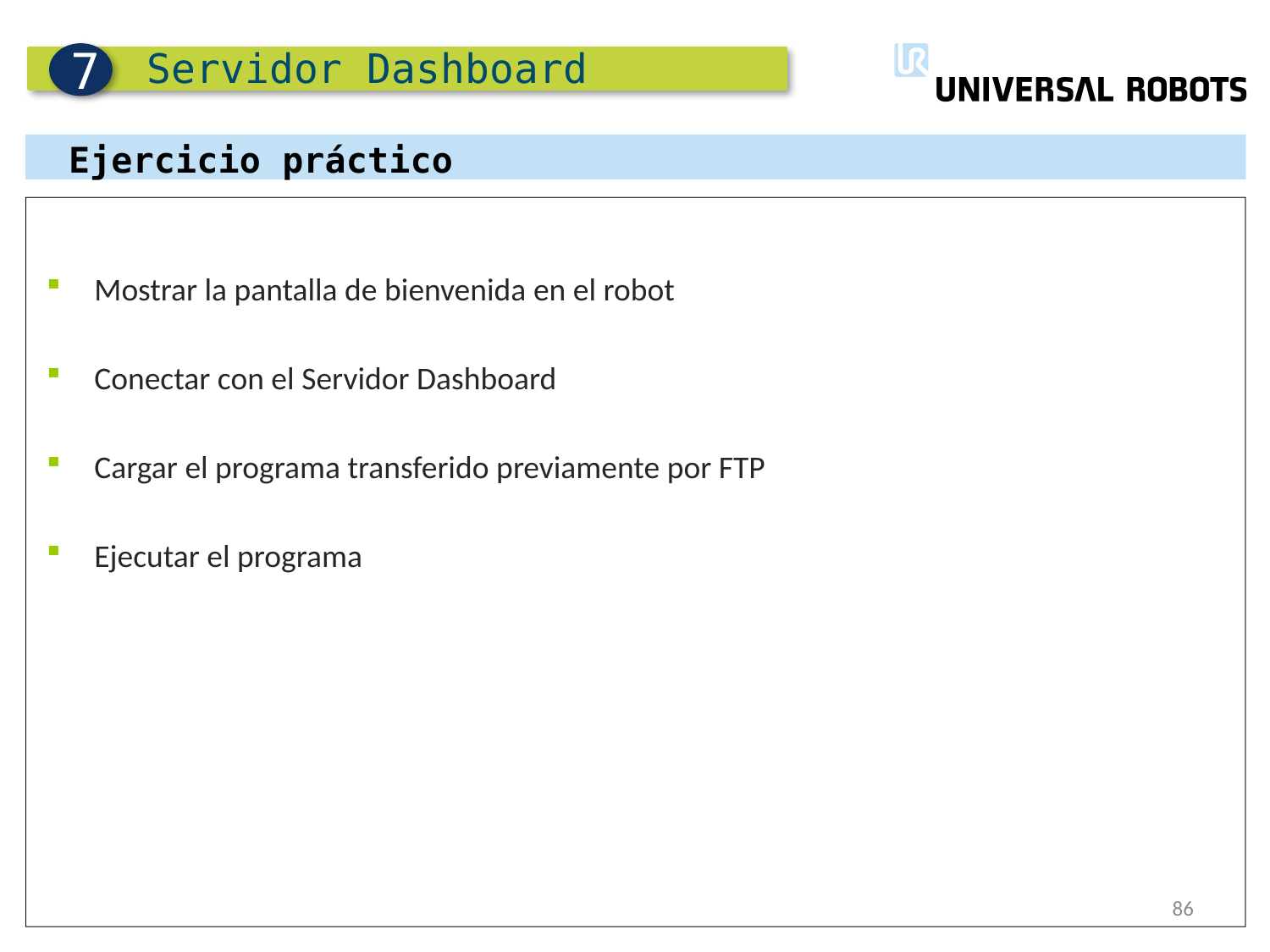

Servidor Dashboard

7
Ejercicio práctico

Mostrar la pantalla de bienvenida en el robot

Conectar con el Servidor Dashboard

Cargar el programa transferido previamente por FTP

Ejecutar el programa
86